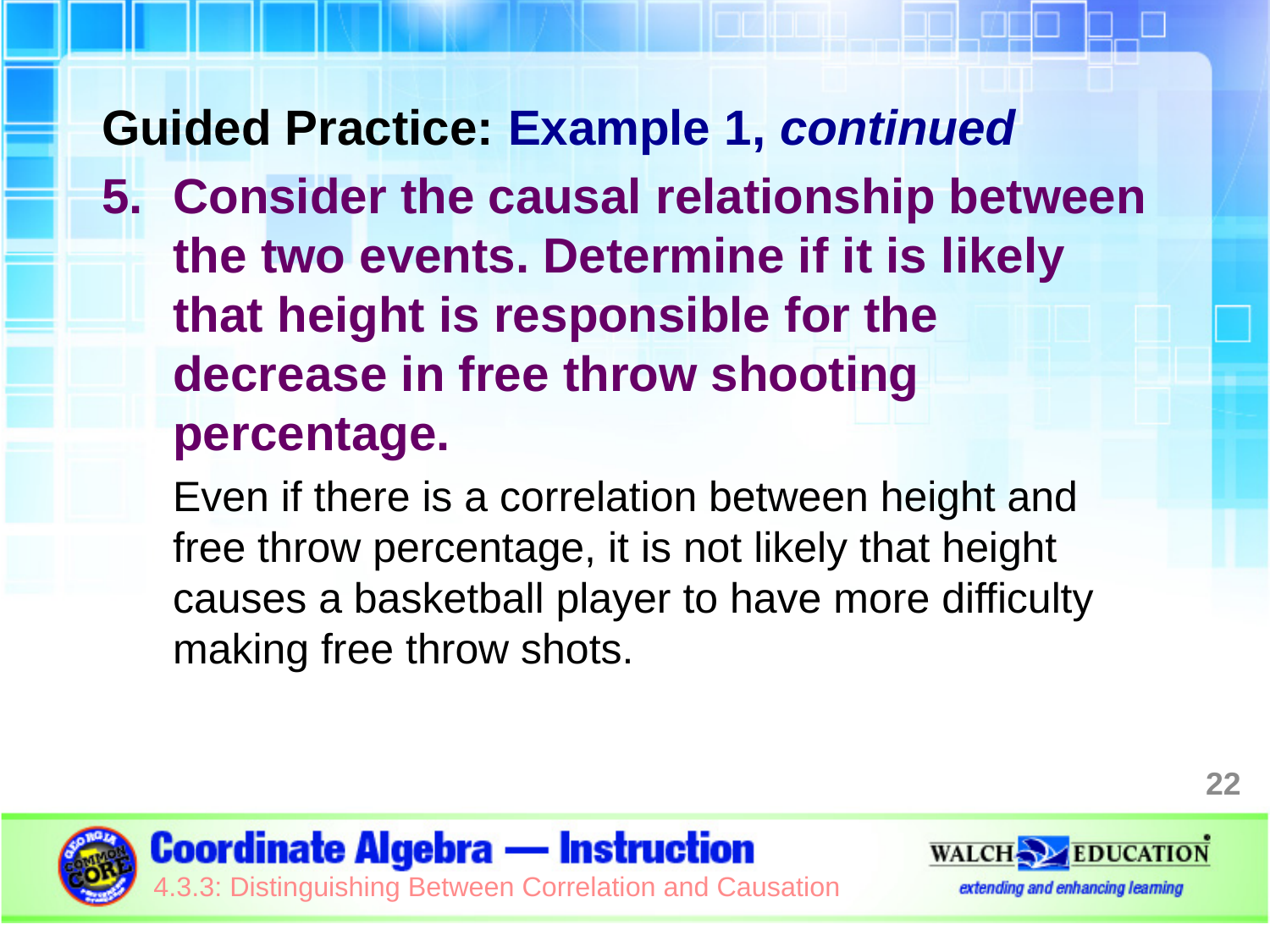

Guided Practice: Example 1, continued
Consider the causal relationship between the two events. Determine if it is likely that height is responsible for the decrease in free throw shooting percentage.
Even if there is a correlation between height and free throw percentage, it is not likely that height causes a basketball player to have more difficulty making free throw shots.

22
4.3.3: Distinguishing Between Correlation and Causation